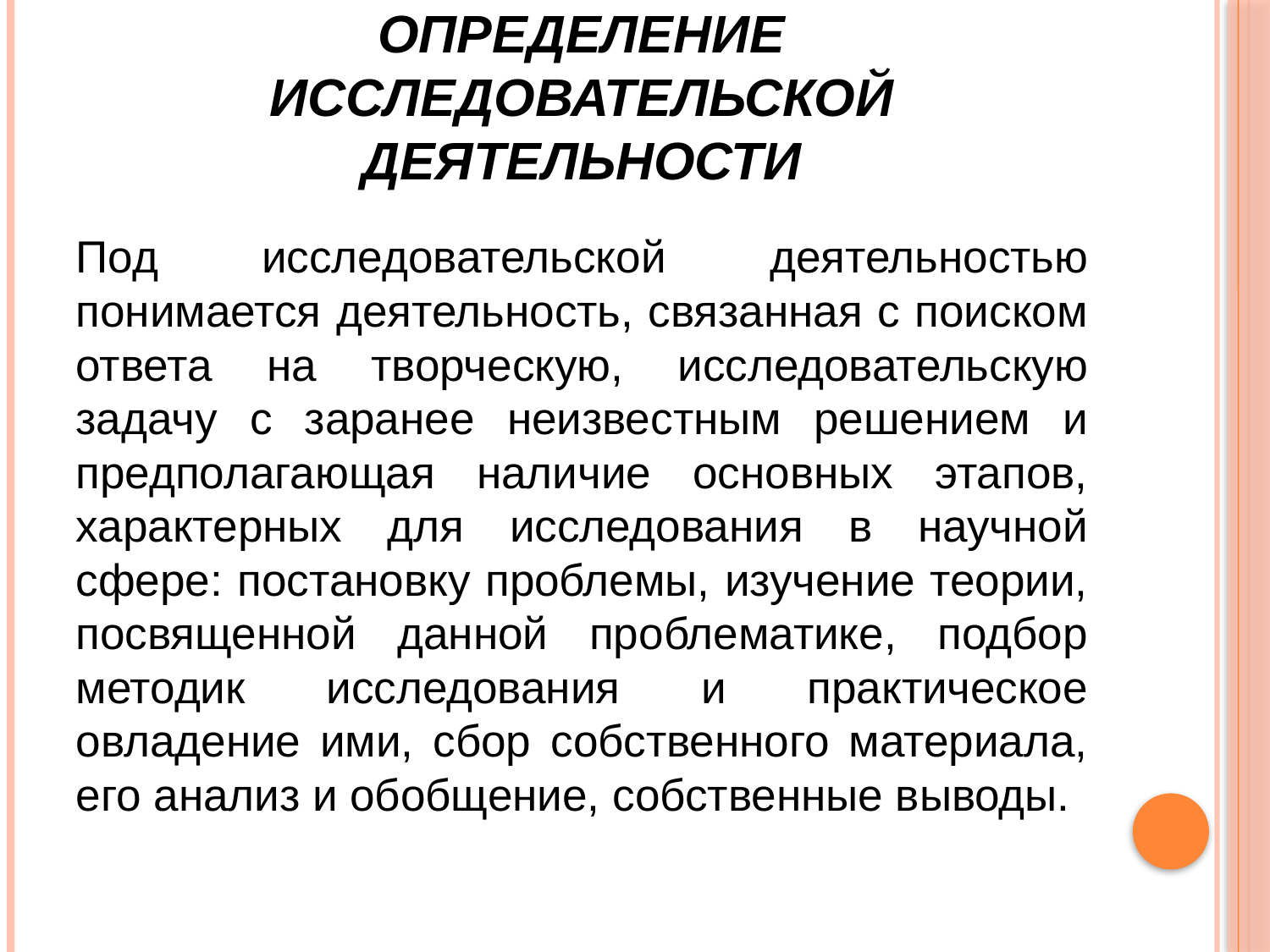

# Определение исследовательской деятельности
Под исследовательской деятельностью понимается деятельность, связанная с поиском ответа на творческую, исследовательскую задачу с заранее неизвестным решением и предполагающая наличие основных этапов, характерных для исследования в научной сфере: постановку проблемы, изучение теории, посвященной данной проблематике, подбор методик исследования и практическое овладение ими, сбор собственного материала, его анализ и обобщение, собственные выводы.